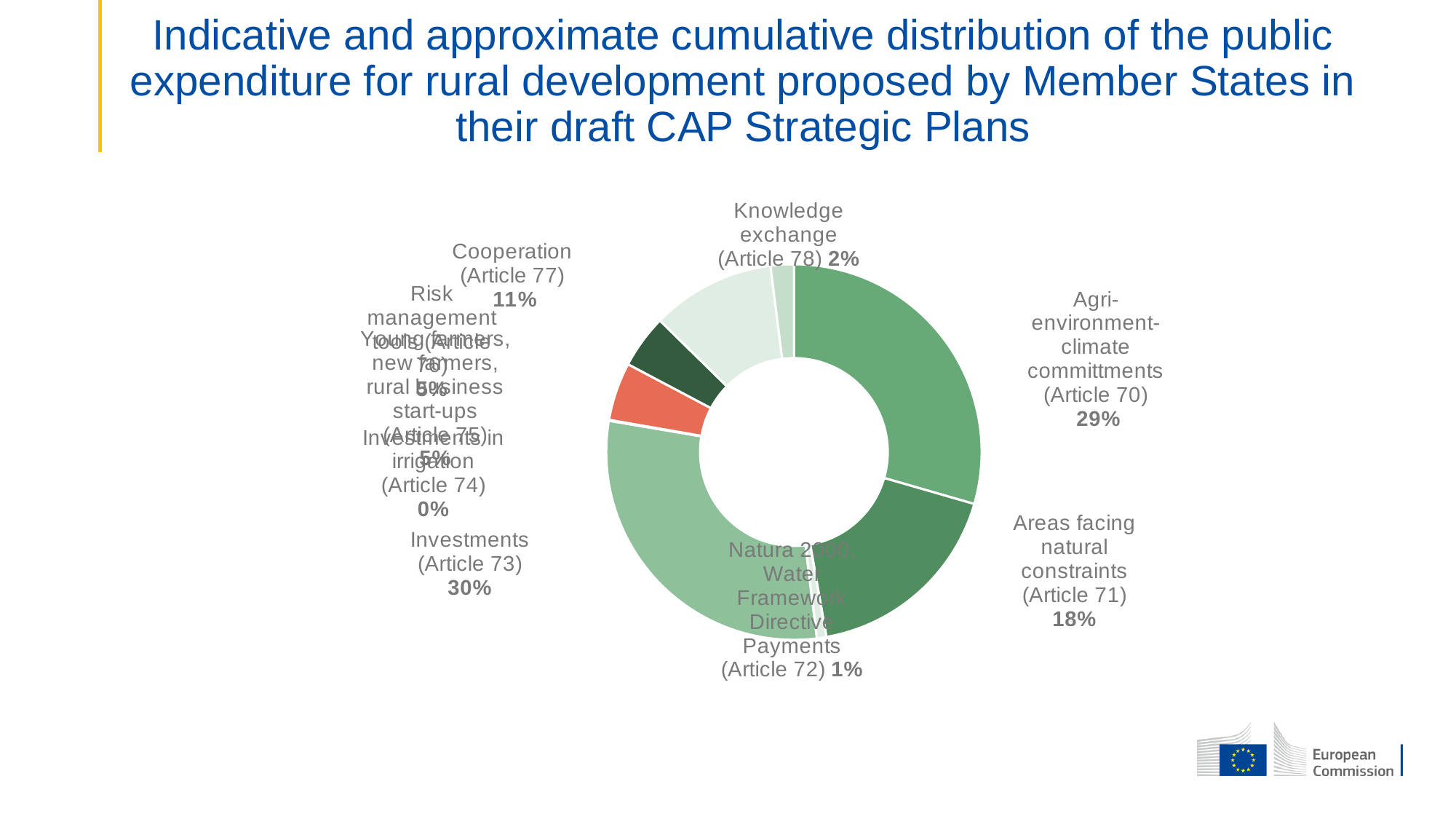

# Indicative and approximate cumulative distribution of the public expenditure for rural development proposed by Member States in their draft CAP Strategic Plans

### Chart

| Category |  |
|---|---|
| Agri-environment-climate committments (Article 70) | 0.29466191951913523 |
| Areas facing natural constraints (Article 71) | 0.17761074485150602 |
| Natura 2000, Water Framework Directive Payments (Article 72) | 0.008215275147969879 |
| Investments (Article 73) | 0.2962097413986064 |
| Investments in irrigation (Article 74) | 0.000795153404185766 |
| Young farmers, new farmers, rural business start-ups (Article 75) | 0.04991547960729538 |
| Risk management tools (Article 76) | 0.04604720798209399 |
| Cooperation (Article 77) | 0.10657167767673954 |
| Knowledge exchange (Article 78) | 0.01997280041246774 |